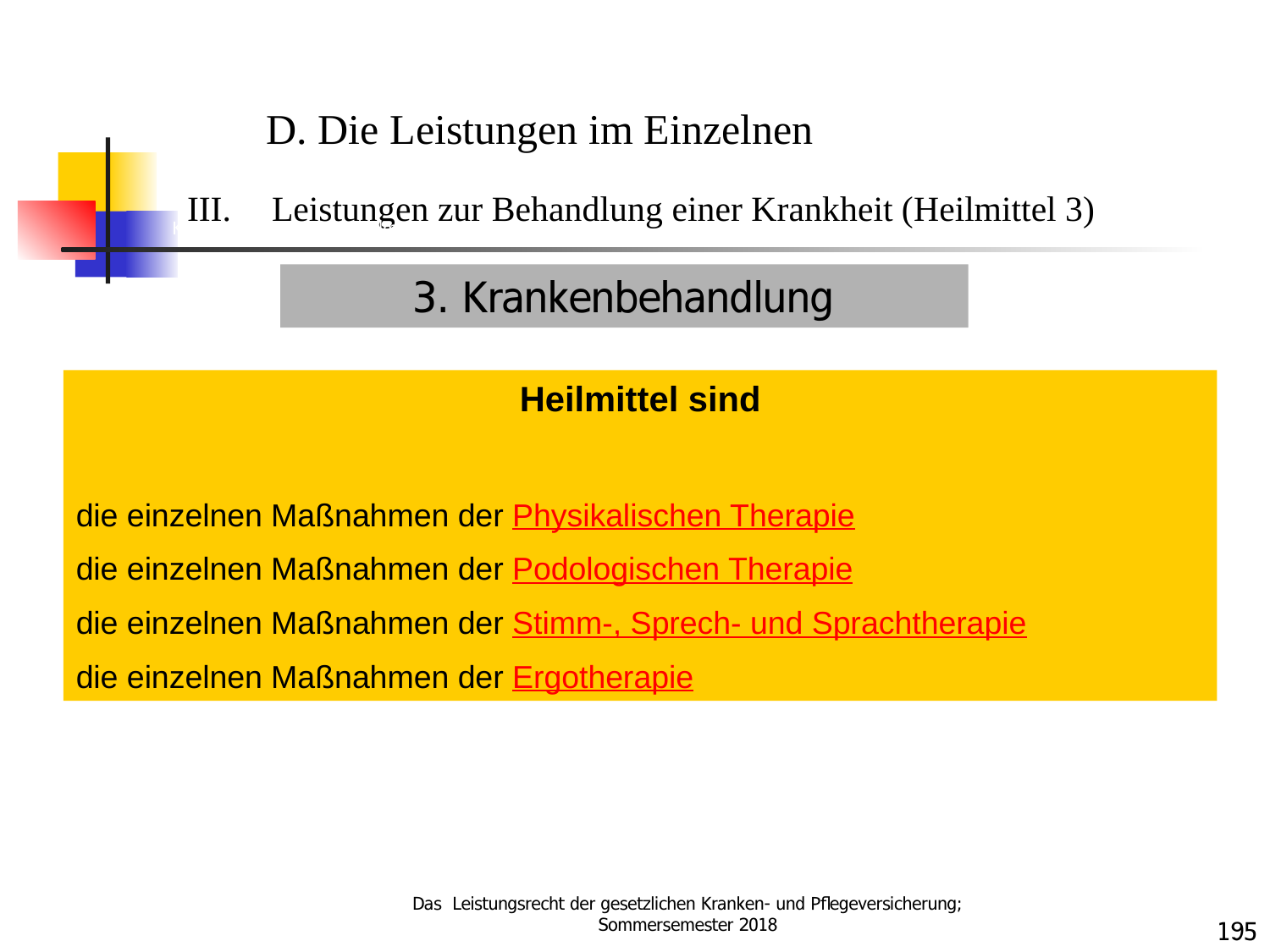

Krankenbehandlung 3 (Heilmittel)
D. Die Leistungen im Einzelnen

Leistungen zur Behandlung einer Krankheit (Heilmittel 3)
3. Krankenbehandlung
Heilmittel sind

die einzelnen Maßnahmen der Physikalischen Therapie
die einzelnen Maßnahmen der Podologischen Therapie
die einzelnen Maßnahmen der Stimm-, Sprech- und Sprachtherapie
die einzelnen Maßnahmen der Ergotherapie
Krankheit
Das  Leistungsrecht der gesetzlichen Kranken- und Pflegeversicherung; Sommersemester 2018
195